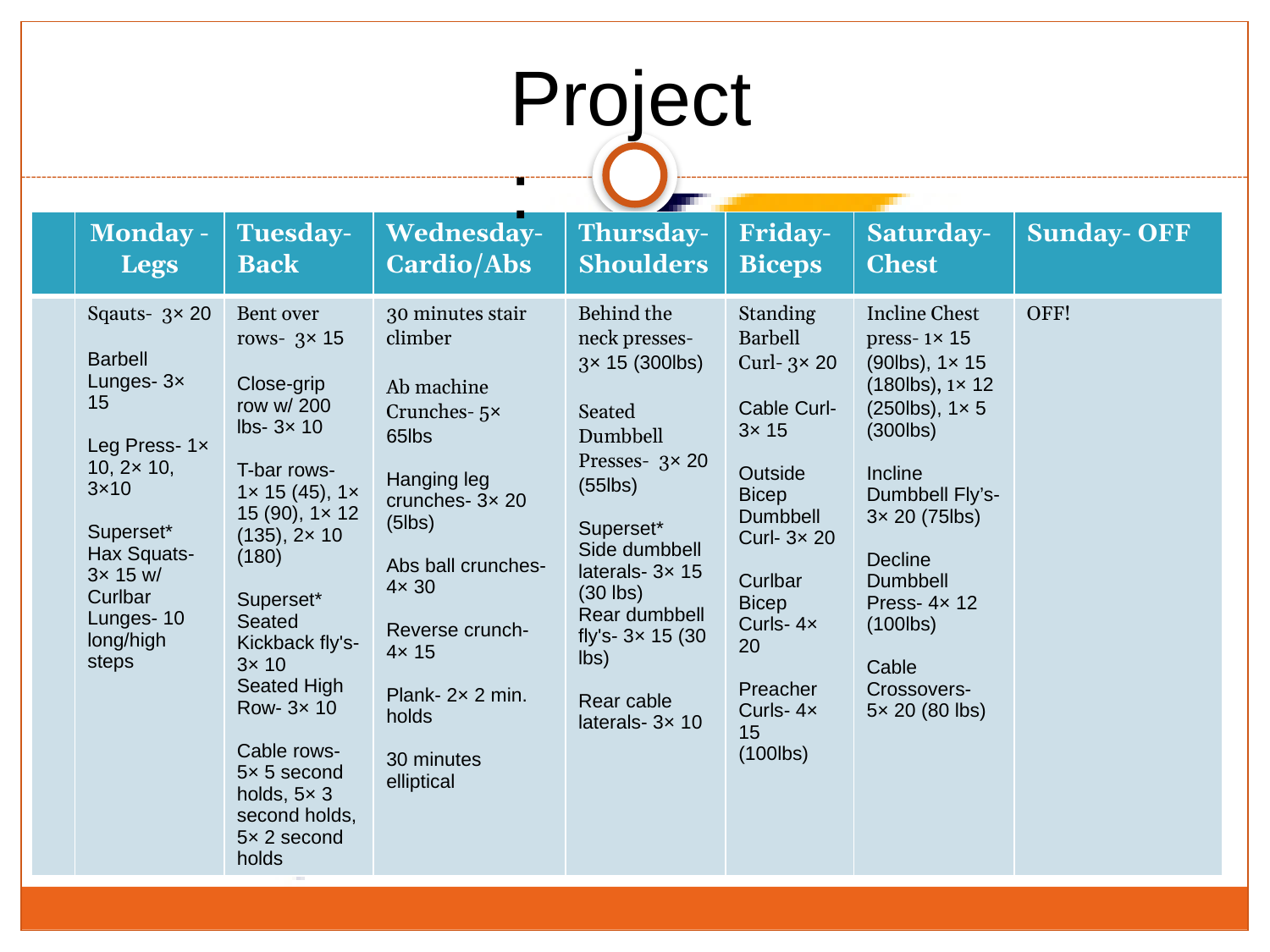

Project :
|  | Monday - Legs | Tuesday- Back | Wednesday-Cardio/Abs | Thursday- Shoulders | Friday- Biceps | Saturday- Chest | Sunday- OFF |
| --- | --- | --- | --- | --- | --- | --- | --- |
|  | Sqauts- 3× 20 Barbell Lunges- 3× 15 Leg Press- 1× 10, 2× 10, 3×10 Superset\* Hax Squats- 3× 15 w/ Curlbar Lunges- 10 long/high steps | Bent over rows- 3× 15 Close-grip row w/ 200 lbs- 3× 10 T-bar rows- 1× 15 (45), 1× 15 (90), 1× 12 (135), 2× 10 (180) Superset\* Seated Kickback fly's- 3× 10 Seated High Row- 3× 10 Cable rows- 5× 5 second holds, 5× 3 second holds, 5× 2 second holds | 30 minutes stair climber Ab machine Crunches- 5× 65lbs Hanging leg crunches- 3× 20 (5lbs) Abs ball crunches- 4× 30 Reverse crunch- 4× 15 Plank- 2× 2 min. holds 30 minutes elliptical | Behind the neck presses- 3× 15 (300lbs) Seated Dumbbell Presses- 3× 20 (55lbs) Superset\* Side dumbbell laterals- 3× 15 (30 lbs) Rear dumbbell fly's- 3× 15 (30 lbs) Rear cable laterals- 3× 10 | Standing Barbell Curl- 3× 20 Cable Curl- 3× 15 Outside Bicep Dumbbell Curl- 3× 20 Curlbar Bicep Curls- 4× 20 Preacher Curls- 4× 15 (100lbs) | Incline Chest press- 1× 15 (90lbs), 1× 15 (180lbs), 1× 12 (250lbs), 1× 5 (300lbs) Incline Dumbbell Fly’s- 3× 20 (75lbs) Decline Dumbbell Press- 4× 12 (100lbs) Cable Crossovers- 5× 20 (80 lbs) | OFF! |